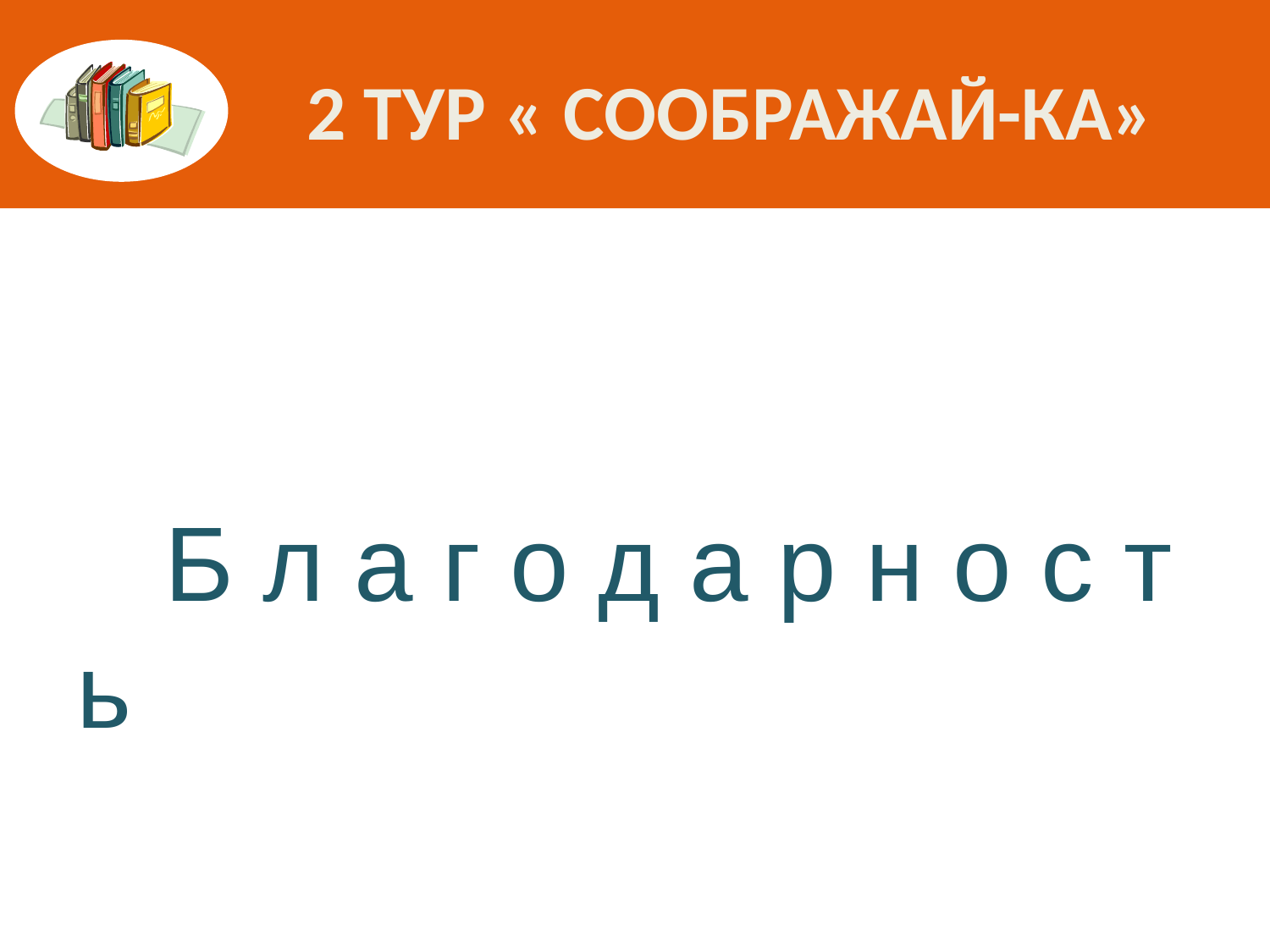

# 2 ТУР « соображай-ка»

   Б л а г о д а р н о с т ь